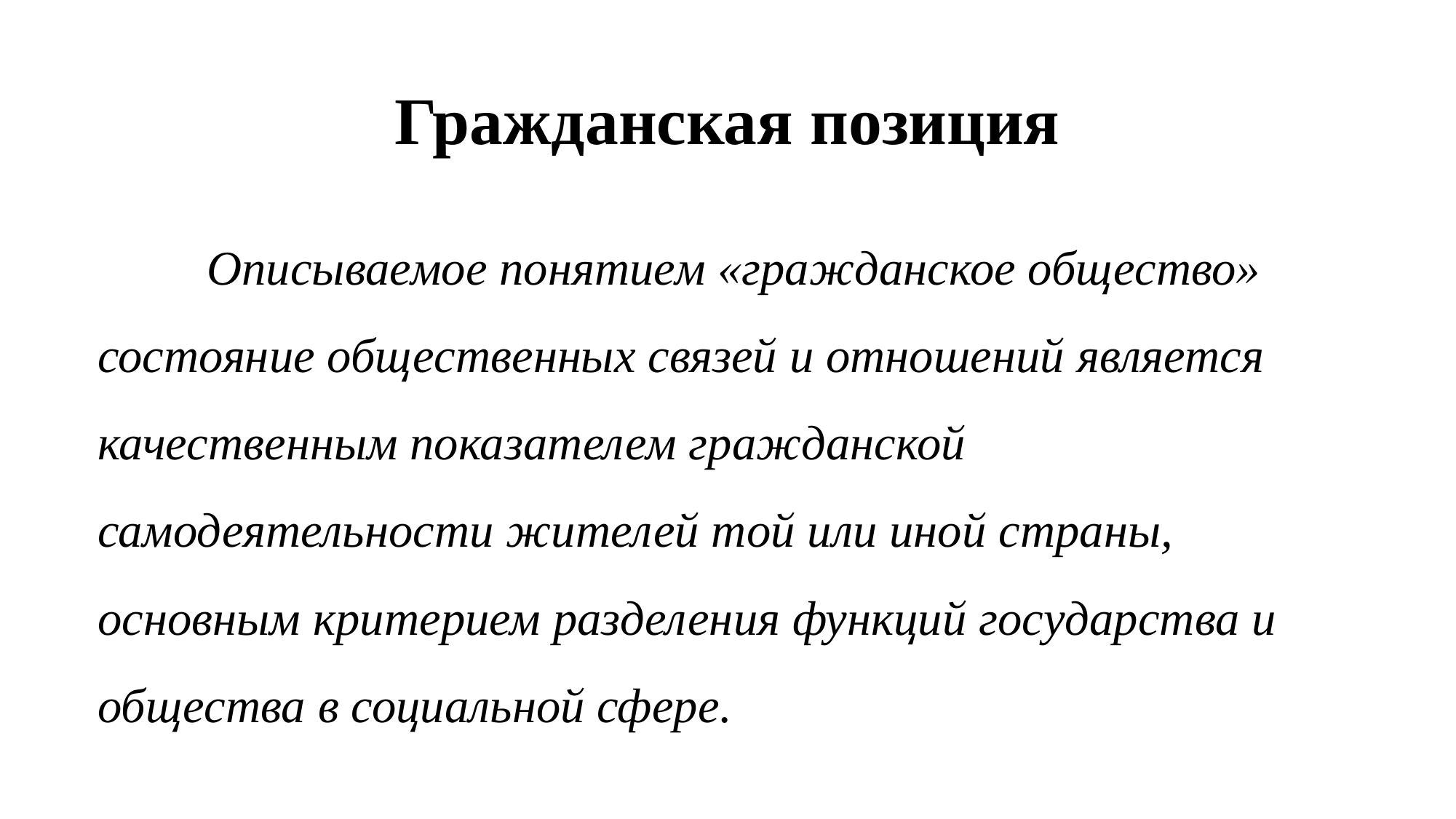

# Гражданская позиция
	Описываемое понятием «гражданское общество» состояние общественных связей и отношений является качественным показателем гражданской самодеятельности жителей той или иной страны, основным критерием разделения функций государства и общества в социальной сфере.